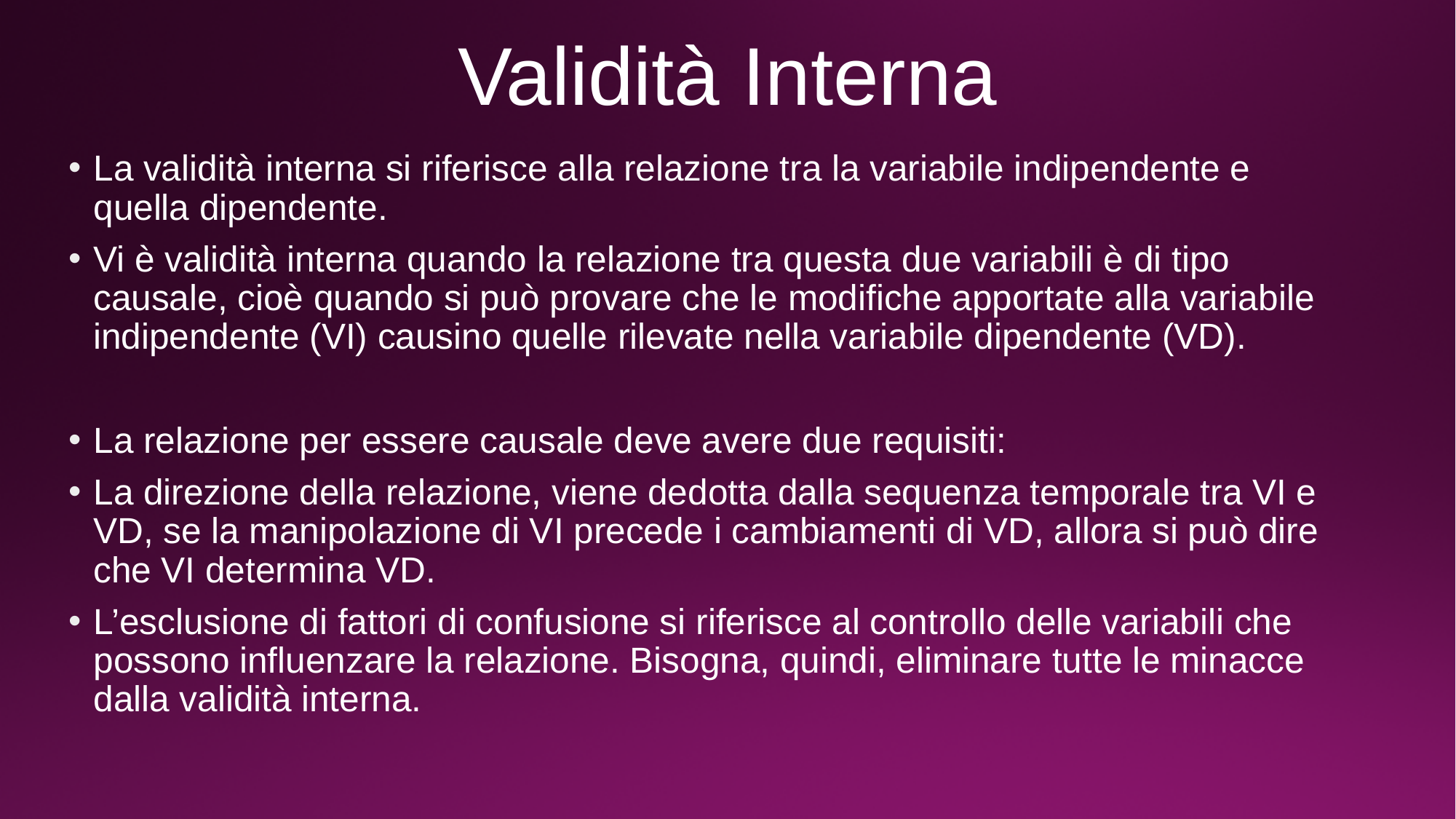

# Validità Interna
La validità interna si riferisce alla relazione tra la variabile indipendente e quella dipendente.
Vi è validità interna quando la relazione tra questa due variabili è di tipo causale, cioè quando si può provare che le modifiche apportate alla variabile indipendente (VI) causino quelle rilevate nella variabile dipendente (VD).

La relazione per essere causale deve avere due requisiti:
La direzione della relazione, viene dedotta dalla sequenza temporale tra VI e VD, se la manipolazione di VI precede i cambiamenti di VD, allora si può dire che VI determina VD.
L’esclusione di fattori di confusione si riferisce al controllo delle variabili che possono influenzare la relazione. Bisogna, quindi, eliminare tutte le minacce dalla validità interna.